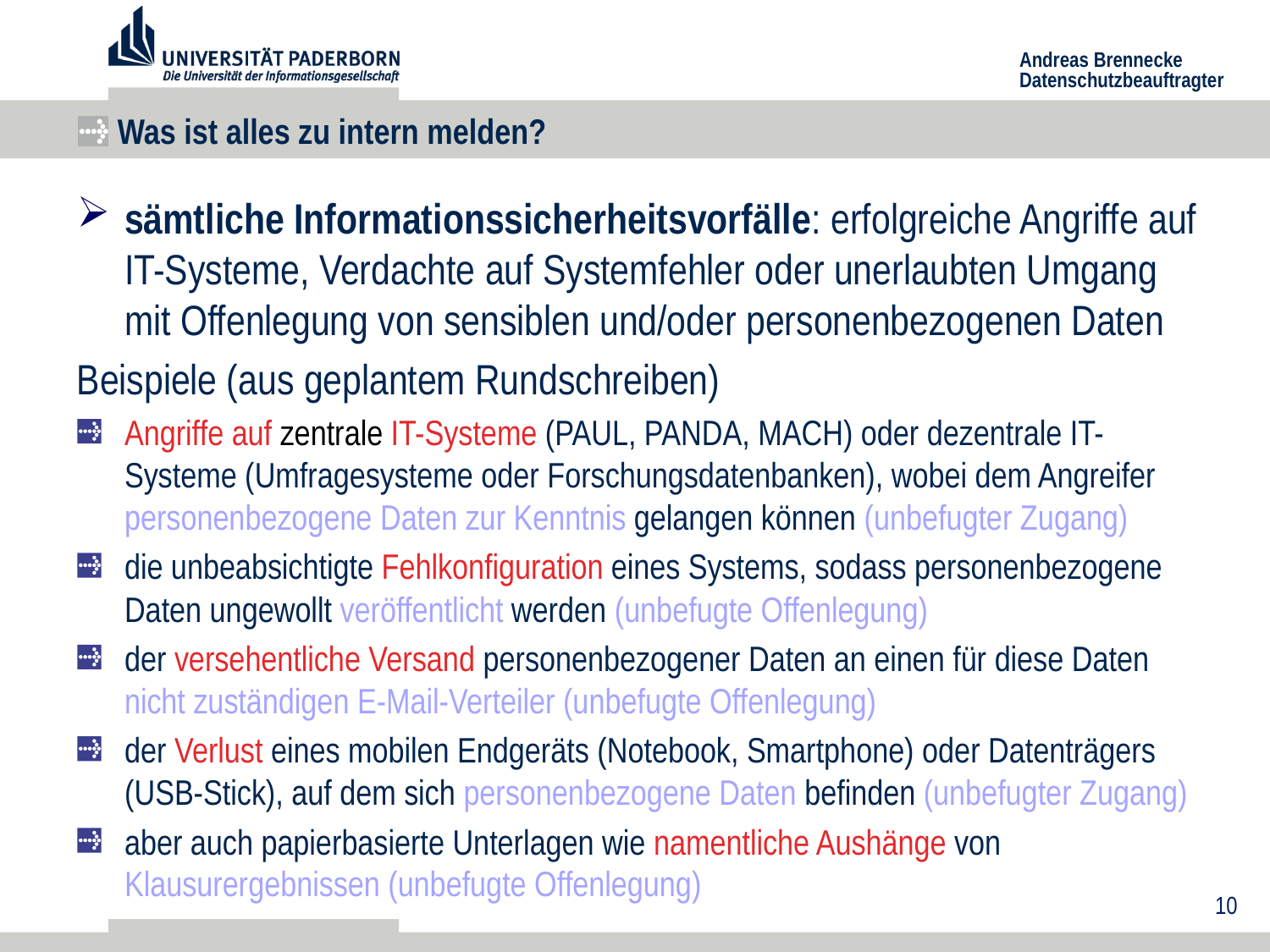

# Was ist alles zu intern melden?
sämtliche Informationssicherheitsvorfälle: erfolgreiche Angriffe auf IT-Systeme, Verdachte auf Systemfehler oder unerlaubten Umgang mit Offenlegung von sensiblen und/oder personenbezogenen Daten
Beispiele (aus geplantem Rundschreiben)
Angriffe auf zentrale IT-Systeme (PAUL, PANDA, MACH) oder dezentrale IT-Systeme (Umfragesysteme oder Forschungsdatenbanken), wobei dem Angreifer personenbezogene Daten zur Kenntnis gelangen können (unbefugter Zugang)
die unbeabsichtigte Fehlkonfiguration eines Systems, sodass personenbezogene Daten ungewollt veröffentlicht werden (unbefugte Offenlegung)
der versehentliche Versand personenbezogener Daten an einen für diese Daten nicht zuständigen E-Mail-Verteiler (unbefugte Offenlegung)
der Verlust eines mobilen Endgeräts (Notebook, Smartphone) oder Datenträgers (USB-Stick), auf dem sich personenbezogene Daten befinden (unbefugter Zugang)
aber auch papierbasierte Unterlagen wie namentliche Aushänge von Klausurergebnissen (unbefugte Offenlegung)

10